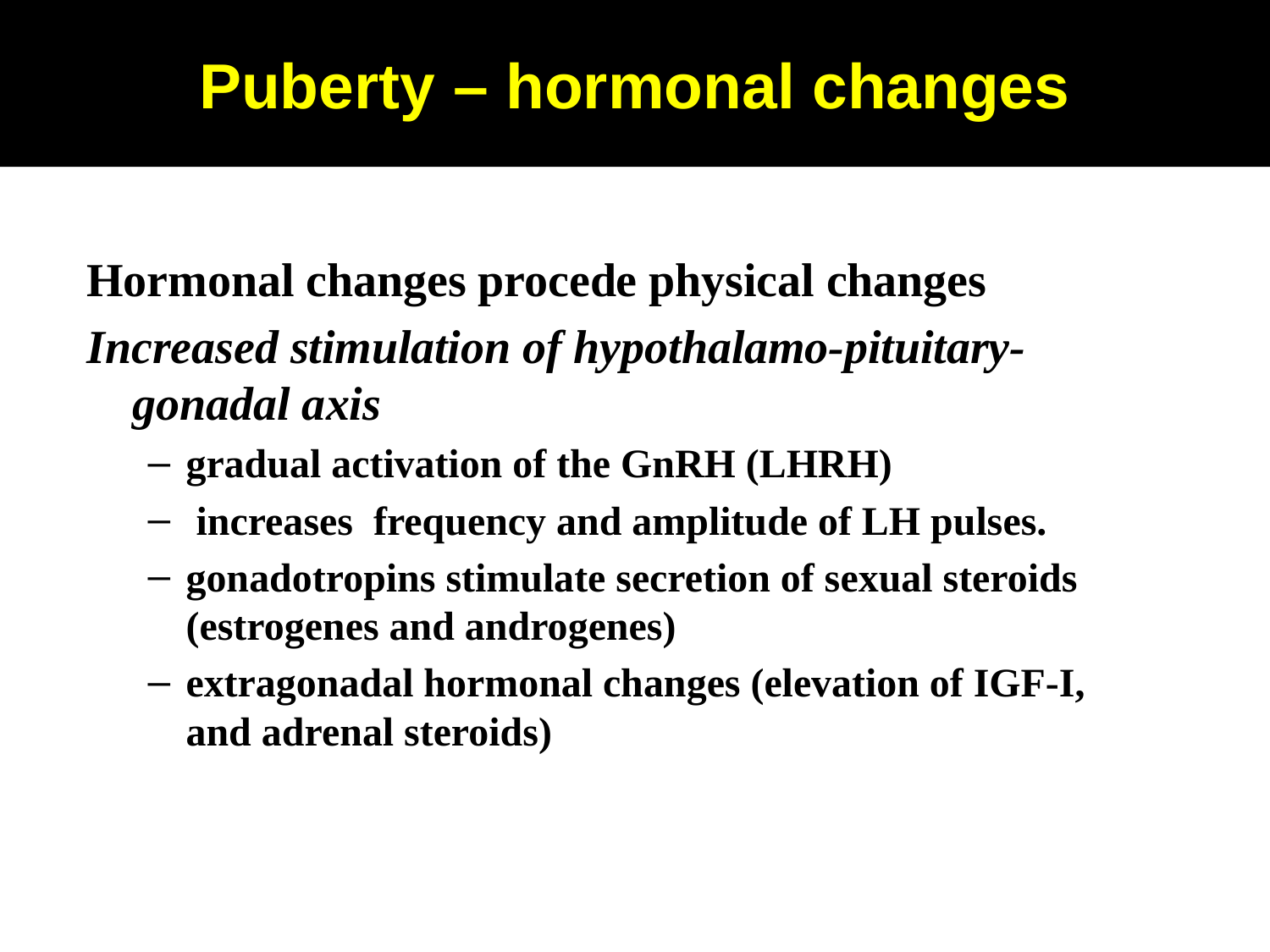

# Puberty – hormonal changes
Hormonal changes procede physical changes
Increased stimulation of hypothalamo-pituitary-gonadal axis
gradual activation of the GnRH (LHRH)
 increases  frequency and amplitude of LH pulses.
gonadotropins stimulate secretion of sexual steroids (estrogenes and androgenes)
extragonadal hormonal changes (elevation of IGF-I, and adrenal steroids)